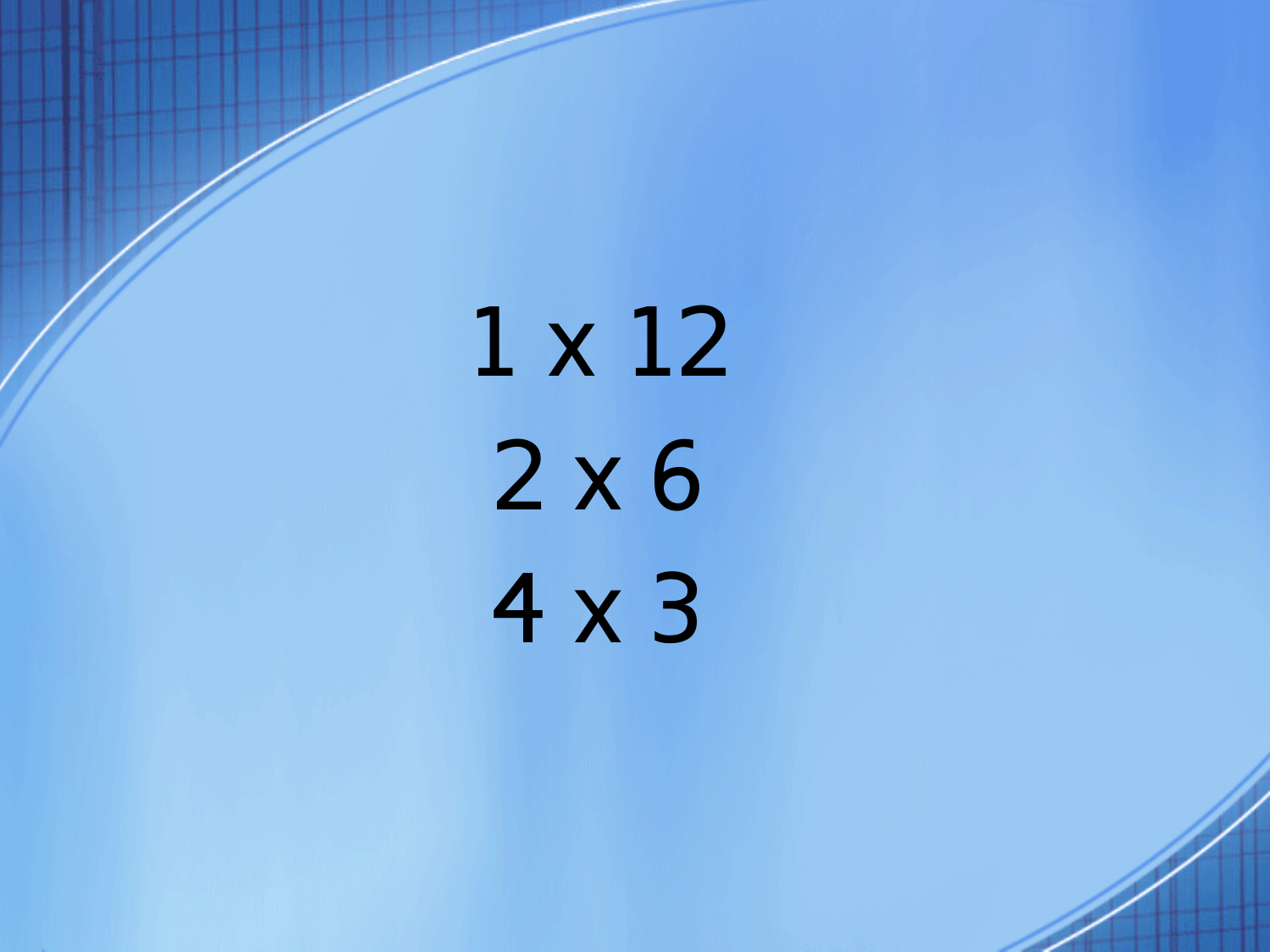

1 x 12
2 x 6
4 x 3